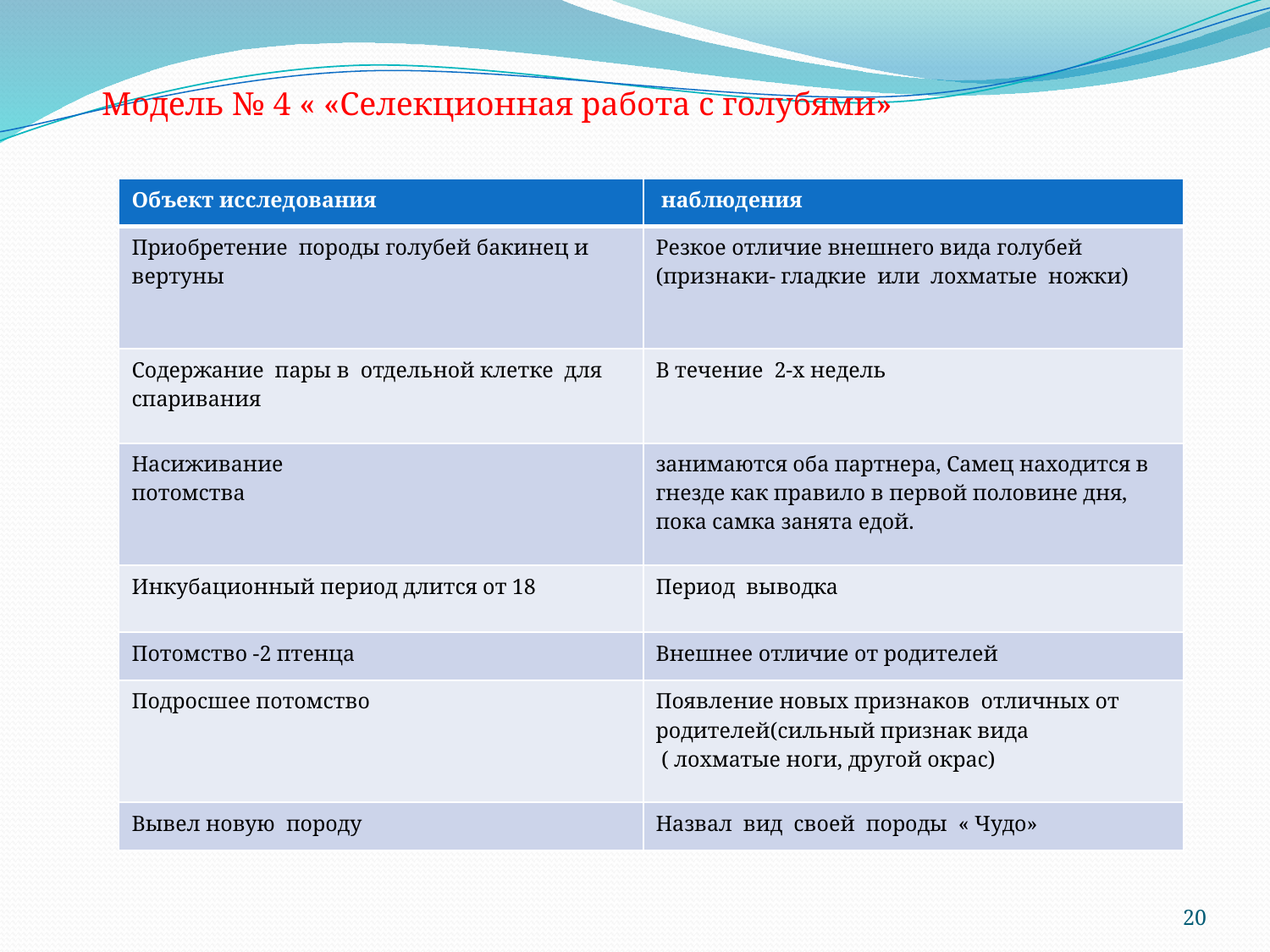

Модель № 4 « «Селекционная работа с голубями»
| Объект исследования | наблюдения |
| --- | --- |
| Приобретение породы голубей бакинец и вертуны | Резкое отличие внешнего вида голубей (признаки- гладкие или лохматые ножки) |
| Содержание пары в отдельной клетке для спаривания | В течение 2-х недель |
| Насиживание потомства | занимаются оба партнера, Самец находится в гнезде как правило в первой половине дня, пока самка занята едой. |
| Инкубационный период длится от 18 | Период выводка |
| Потомство -2 птенца | Внешнее отличие от родителей |
| Подросшее потомство | Появление новых признаков отличных от родителей(сильный признак вида ( лохматые ноги, другой окрас) |
| Вывел новую породу | Назвал вид своей породы « Чудо» |
20